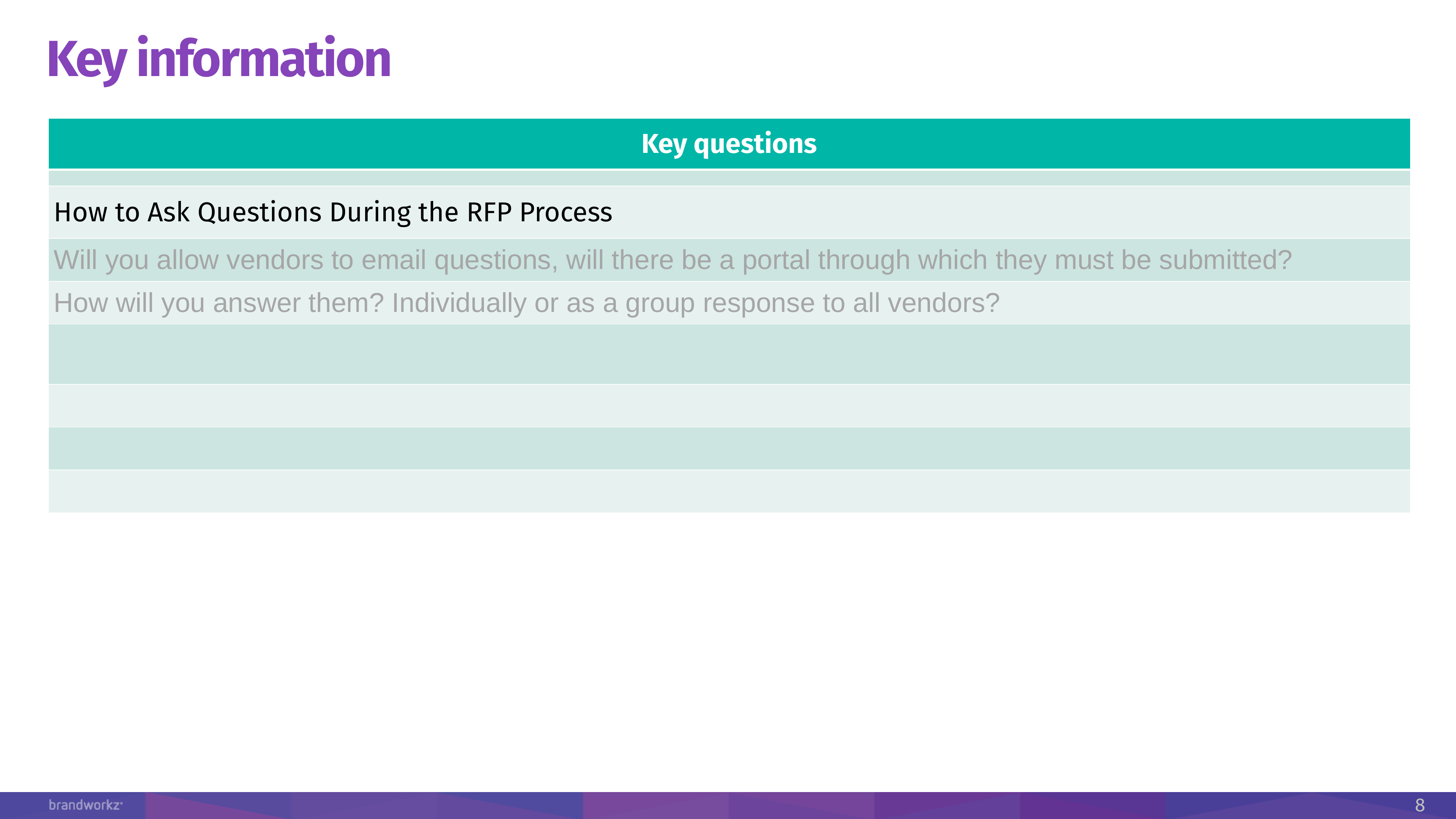

# Key information
| Key questions |
| --- |
|  |
| How to Ask Questions During the RFP Process |
| Will you allow vendors to email questions, will there be a portal through which they must be submitted? |
| How will you answer them? Individually or as a group response to all vendors? |
|  |
|  |
|  |
|  |